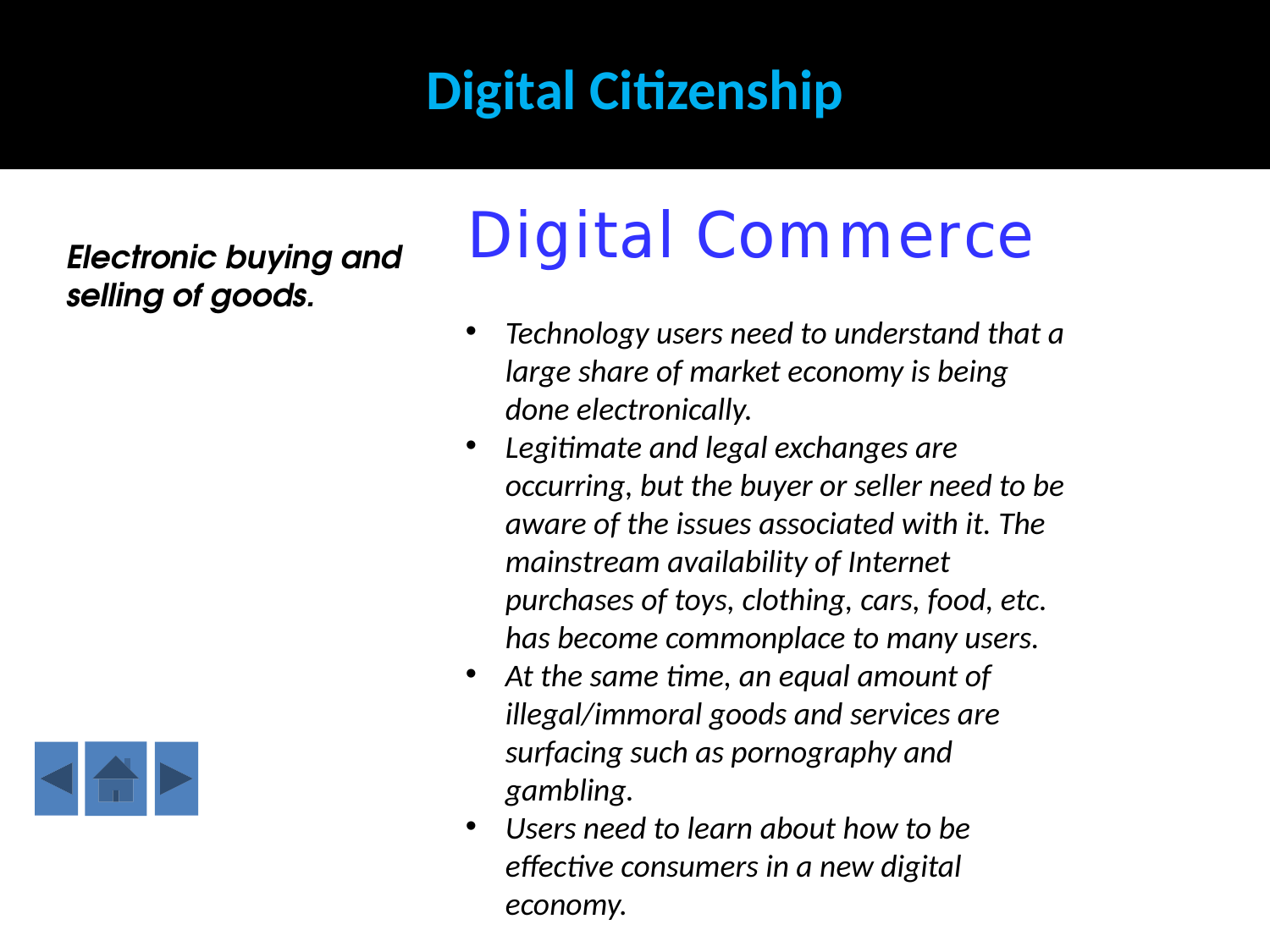

Digital Citizenship
Sharing
Digital Commerce
Electronic buying and selling of goods.
Technology users need to understand that a large share of market economy is being done electronically.
Legitimate and legal exchanges are occurring, but the buyer or seller need to be aware of the issues associated with it. The mainstream availability of Internet purchases of toys, clothing, cars, food, etc. has become commonplace to many users.
At the same time, an equal amount of illegal/immoral goods and services are surfacing such as pornography and gambling.
Users need to learn about how to be effective consumers in a new digital economy.